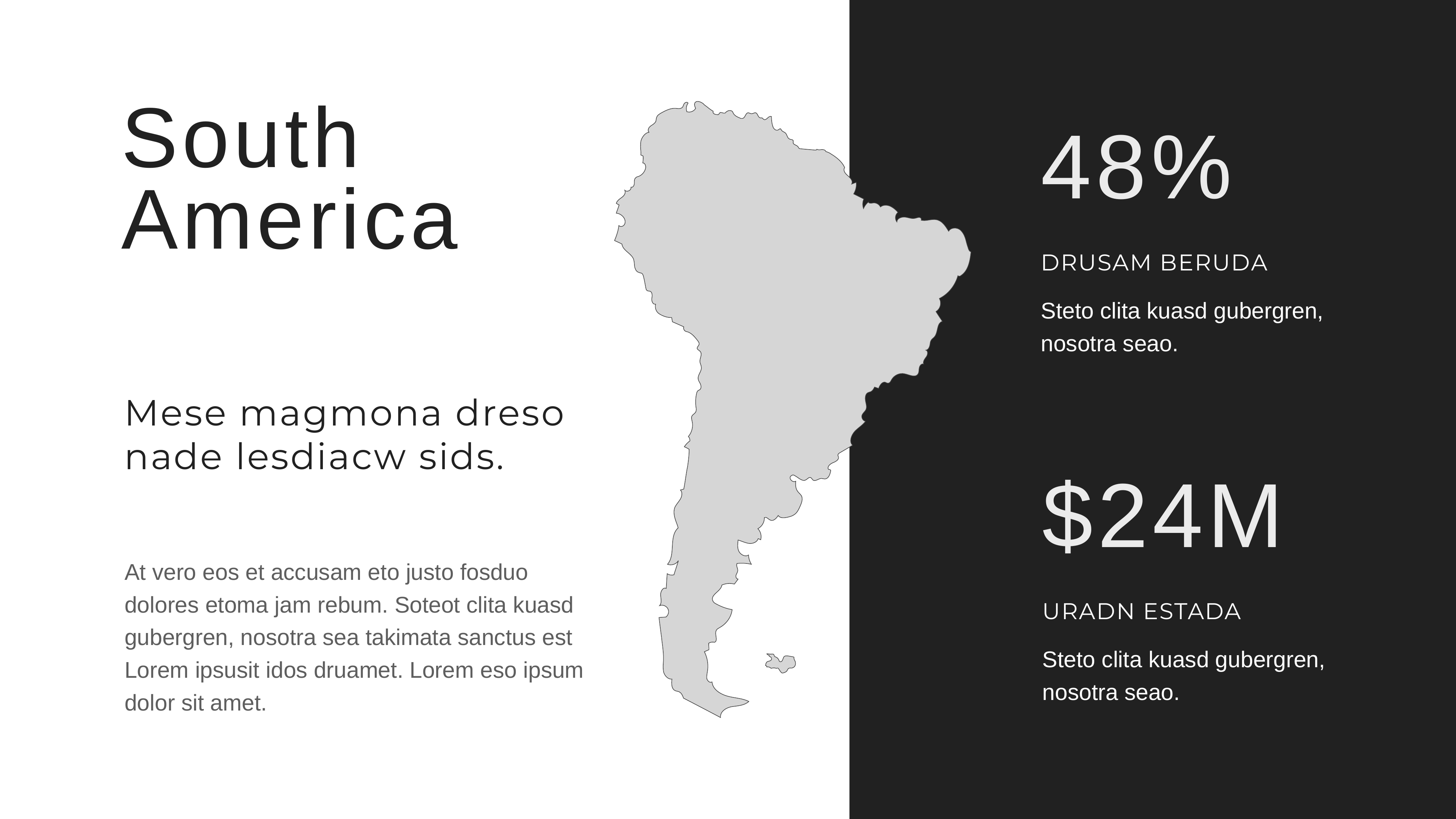

48%

# South
America
DRUSAM BERUDA
Steto clita kuasd gubergren, nosotra seao.
Mese magmona dreso nade lesdiacw sids.
$24M
At vero eos et accusam eto justo fosduo dolores etoma jam rebum. Soteot clita kuasd gubergren, nosotra sea takimata sanctus est Lorem ipsusit idos druamet. Lorem eso ipsum dolor sit amet.
URADN ESTADA
Steto clita kuasd gubergren, nosotra seao.